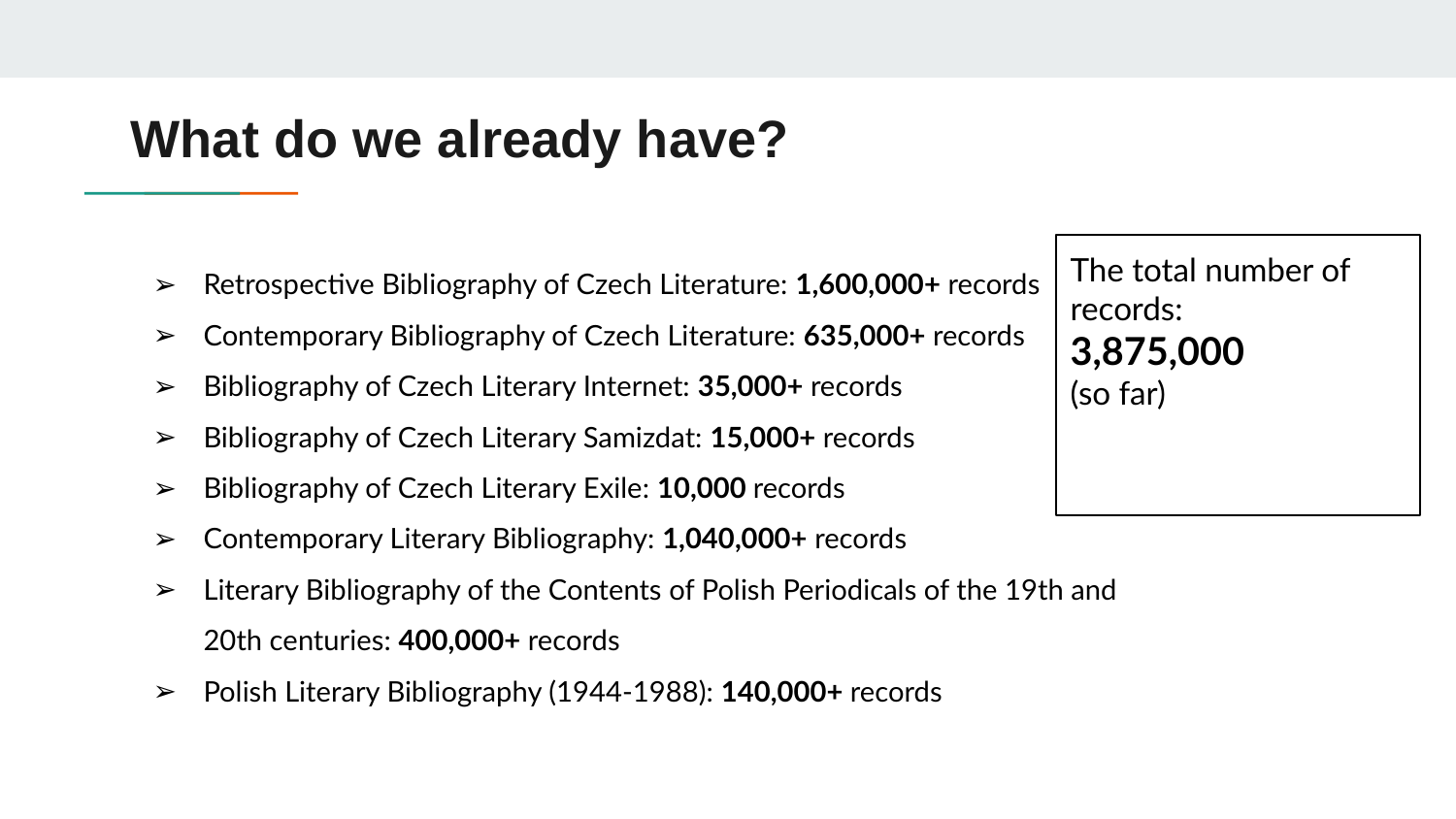

# What do we already have?
Retrospective Bibliography of Czech Literature: 1,600,000+ records
Contemporary Bibliography of Czech Literature: 635,000+ records
Bibliography of Czech Literary Internet: 35,000+ records
Bibliography of Czech Literary Samizdat: 15,000+ records
Bibliography of Czech Literary Exile: 10,000 records
Contemporary Literary Bibliography: 1,040,000+ records
Literary Bibliography of the Contents of Polish Periodicals of the 19th and 20th centuries: 400,000+ records
Polish Literary Bibliography (1944-1988): 140,000+ records
The total number of records:
3,875,000
(so far)